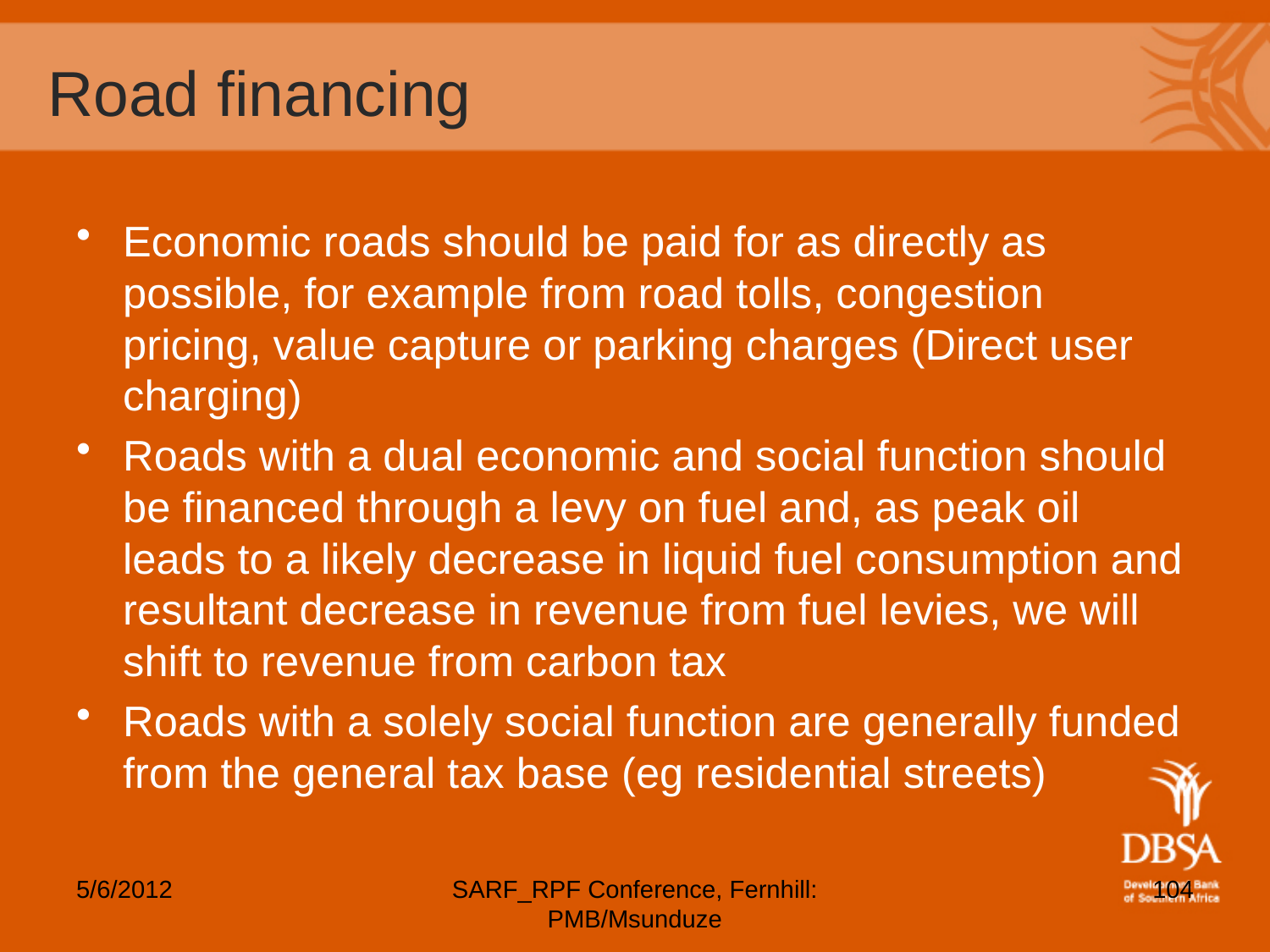

# Road financing
Economic roads should be paid for as directly as possible, for example from road tolls, congestion pricing, value capture or parking charges (Direct user charging)
Roads with a dual economic and social function should be financed through a levy on fuel and, as peak oil leads to a likely decrease in liquid fuel consumption and resultant decrease in revenue from fuel levies, we will shift to revenue from carbon tax
Roads with a solely social function are generally funded from the general tax base (eg residential streets)
5/6/2012
SARF_RPF Conference, Fernhill: PMB/Msunduze
104